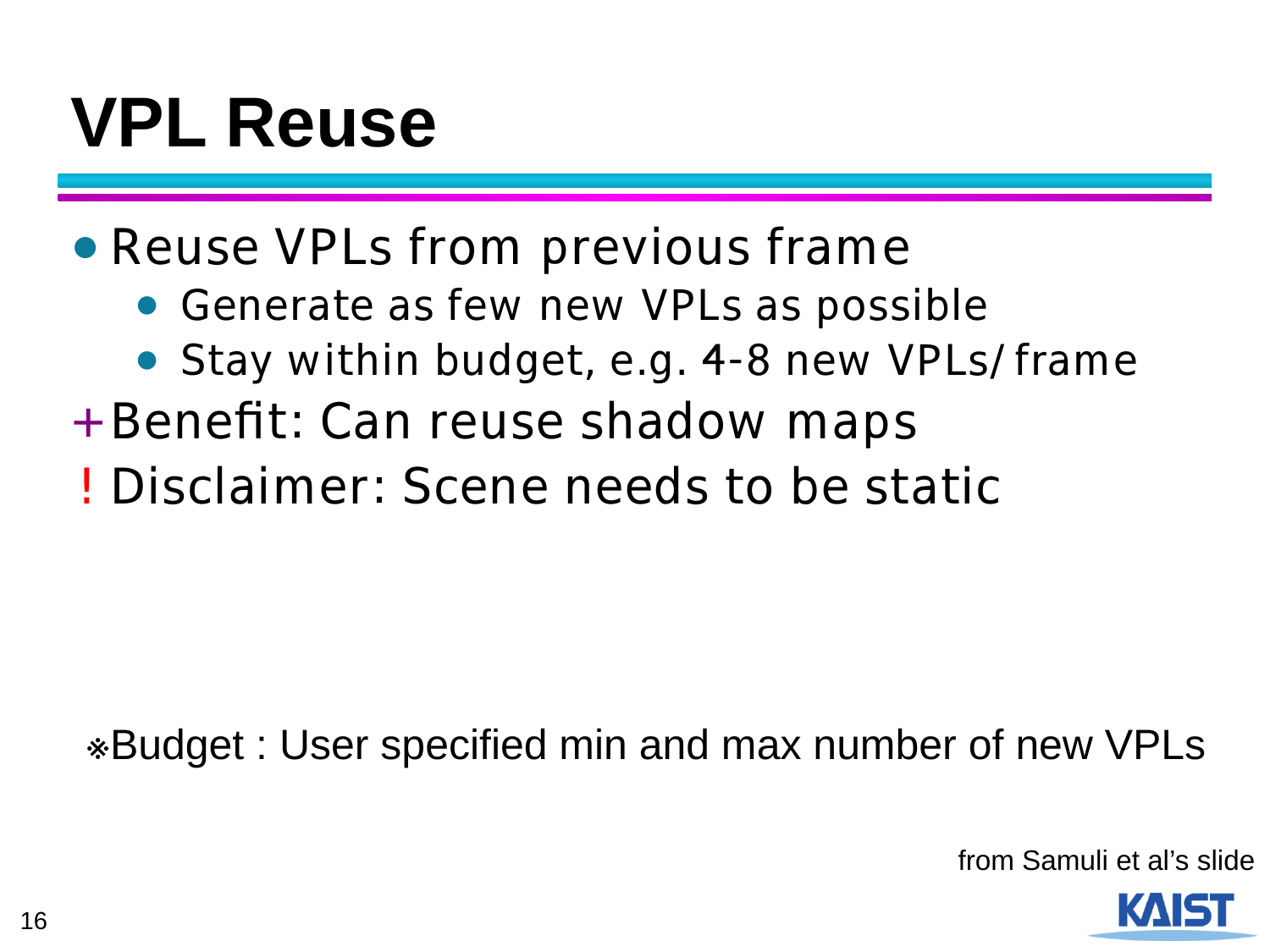

# VPL Reuse
Reuse VPLs from previous frame
Generate as few new VPLs as possible
Stay within budget, e.g. 4-8 new VPLs/frame
+	Benefit: Can reuse shadow maps
 !	Disclaimer: Scene needs to be static
※Budget : User specified min and max number of new VPLs
from Samuli et al’s slide